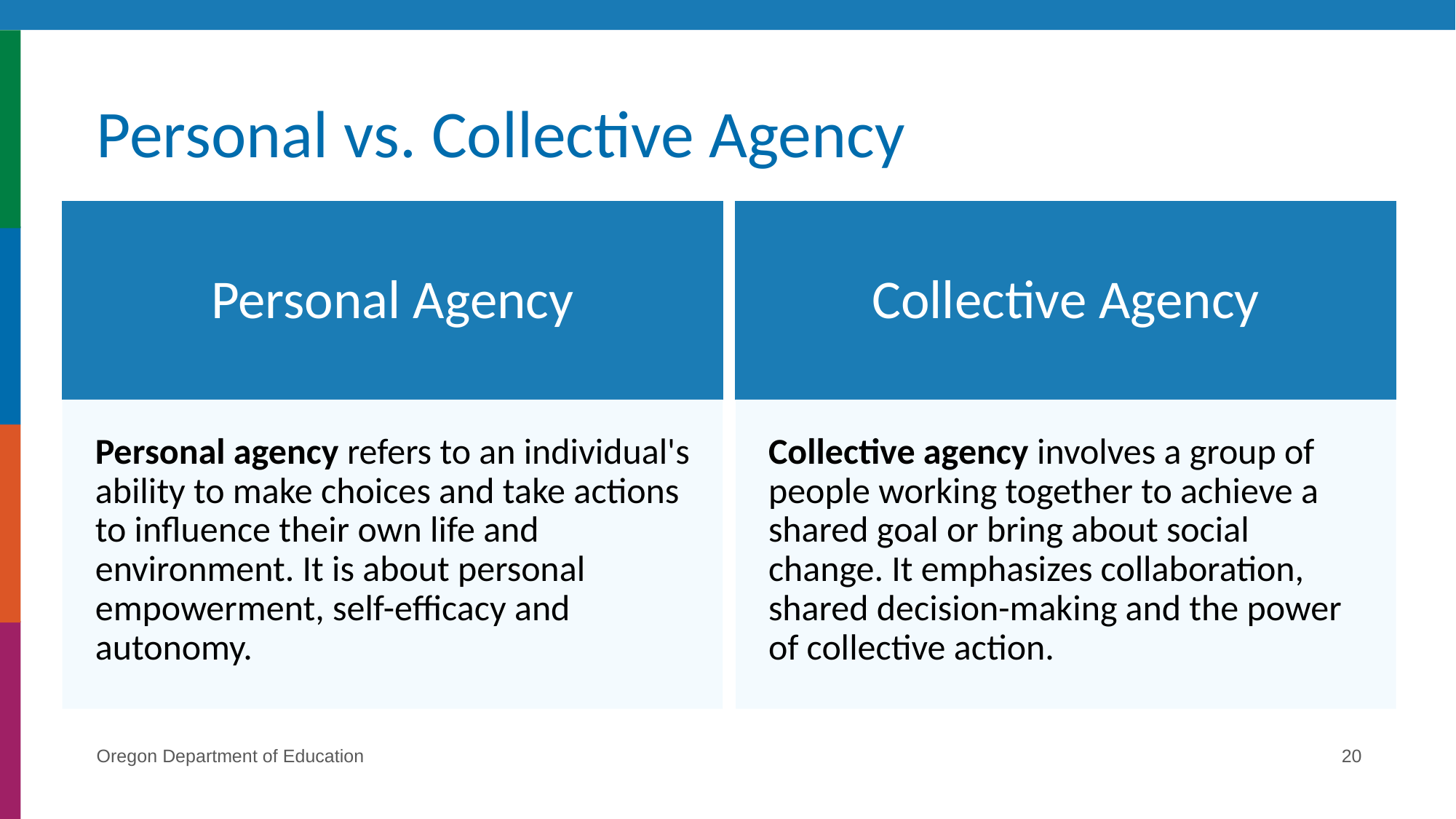

# Personal vs. Collective Agency
Personal Agency
Personal agency refers to an individual's ability to make choices and take actions to influence their own life and environment. It is about personal empowerment, self-efficacy and autonomy.
Collective Agency
Collective agency involves a group of people working together to achieve a shared goal or bring about social change. It emphasizes collaboration, shared decision-making and the power of collective action.
Oregon Department of Education
20